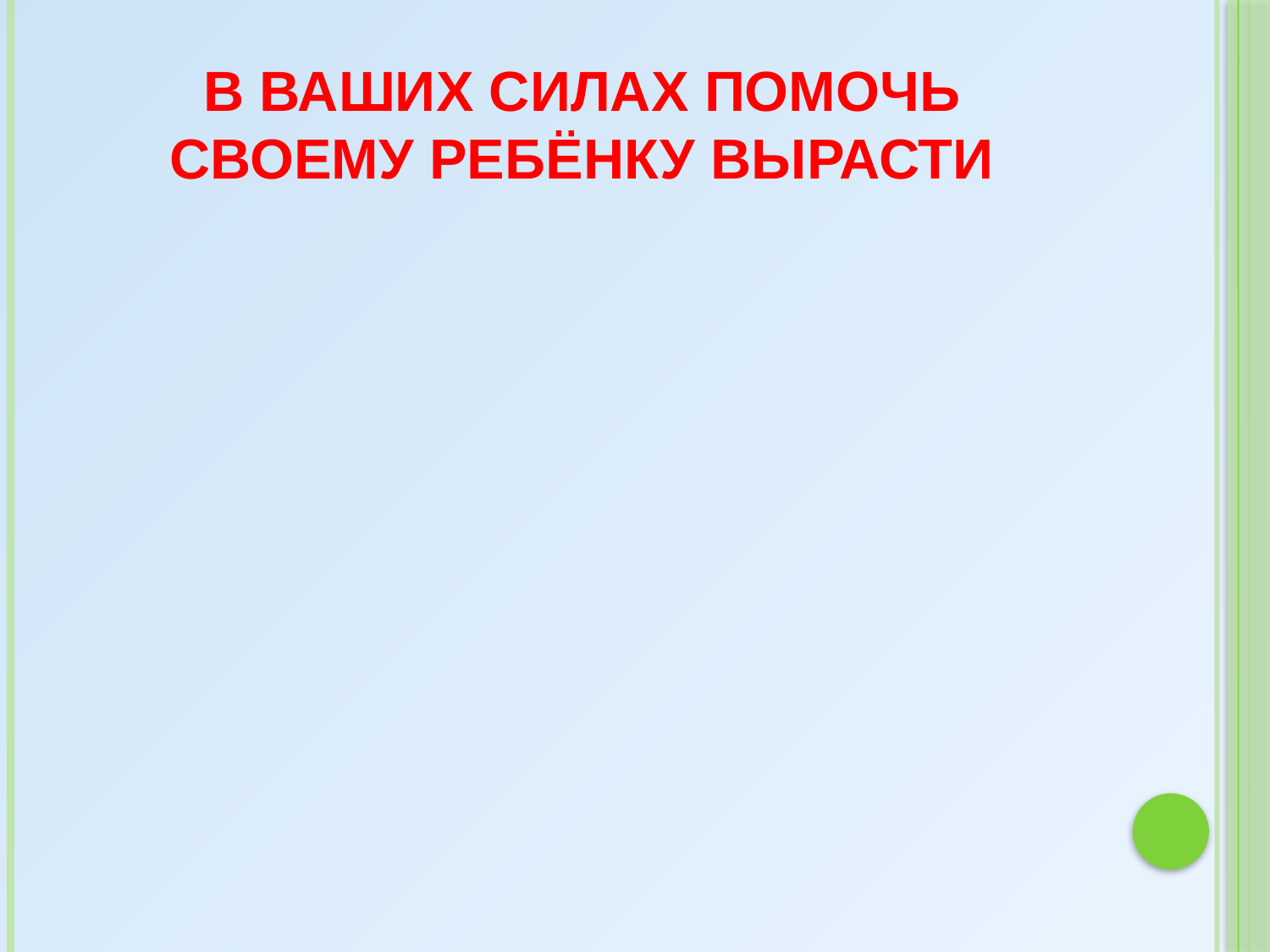

# В Ваших силах помочь своему ребёнку вырасти
ДОБРЫМ,
ЧЕСТНЫМ,
УМНЫМ,
АКТИВНЫМ,
СИЛЬНЫМ,
СМЕЛЫМ,
ОТВЕТСТВЕННЫМ,
ТВОРЧЕСКИМ
ЧЕЛОВЕКОМ